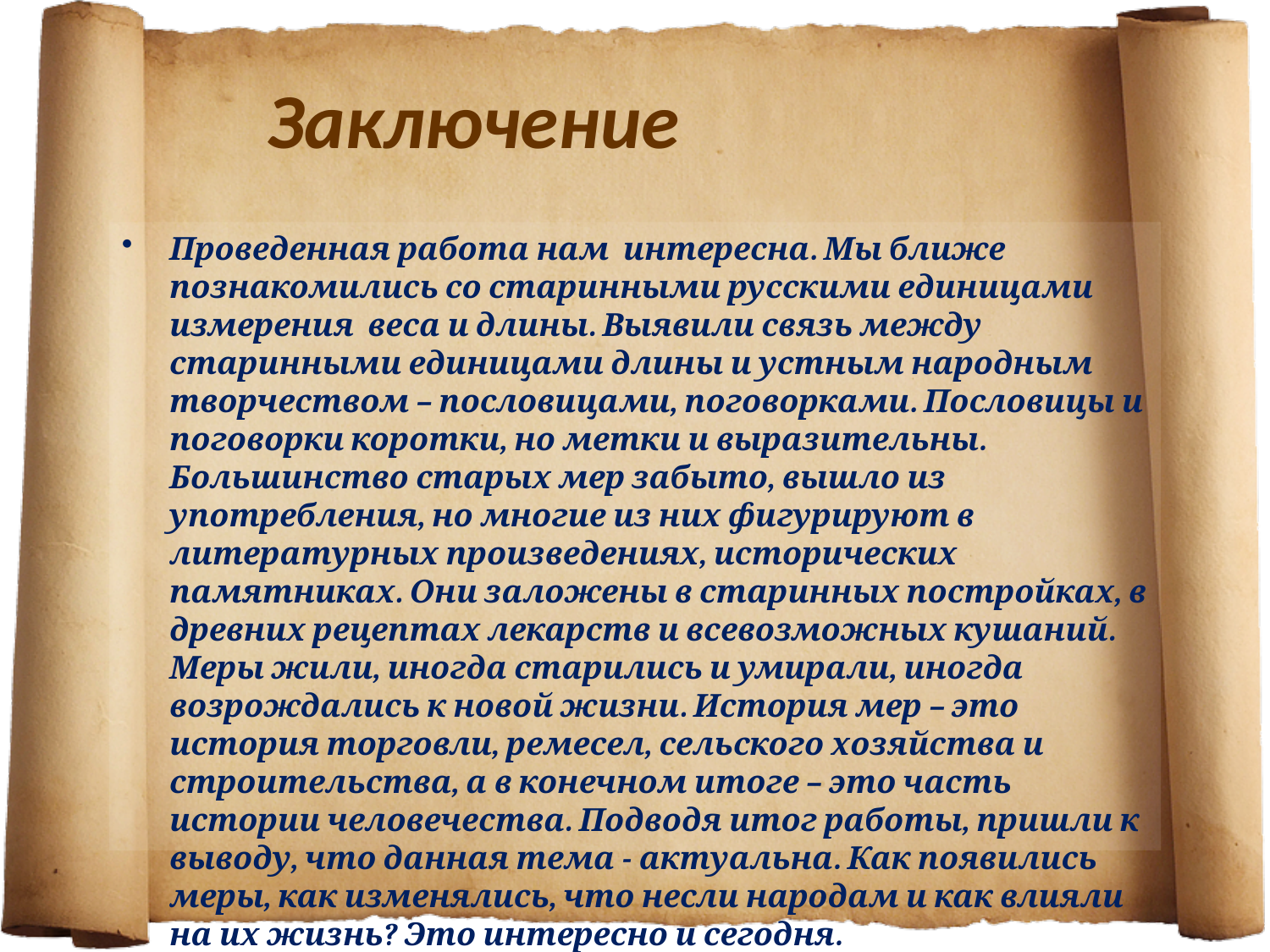

# Заключение
Проведенная работа нам  интересна. Мы ближе познакомились со старинными русскими единицами измерения  веса и длины. Выявили связь между старинными единицами длины и устным народным творчеством – пословицами, поговорками. Пословицы и поговорки коротки, но метки и выразительны. Большинство старых мер забыто, вышло из употребления, но многие из них фигурируют в литературных произведениях, исторических памятниках. Они заложены в старинных постройках, в древних рецептах лекарств и всевозможных кушаний. Меры жили, иногда старились и умирали, иногда возрождались к новой жизни. История мер – это история торговли, ремесел, сельского хозяйства и строительства, а в конечном итоге – это часть истории человечества. Подводя итог работы, пришли к выводу, что данная тема - актуальна. Как появились меры, как изменялись, что несли народам и как влияли на их жизнь? Это интересно и сегодня.